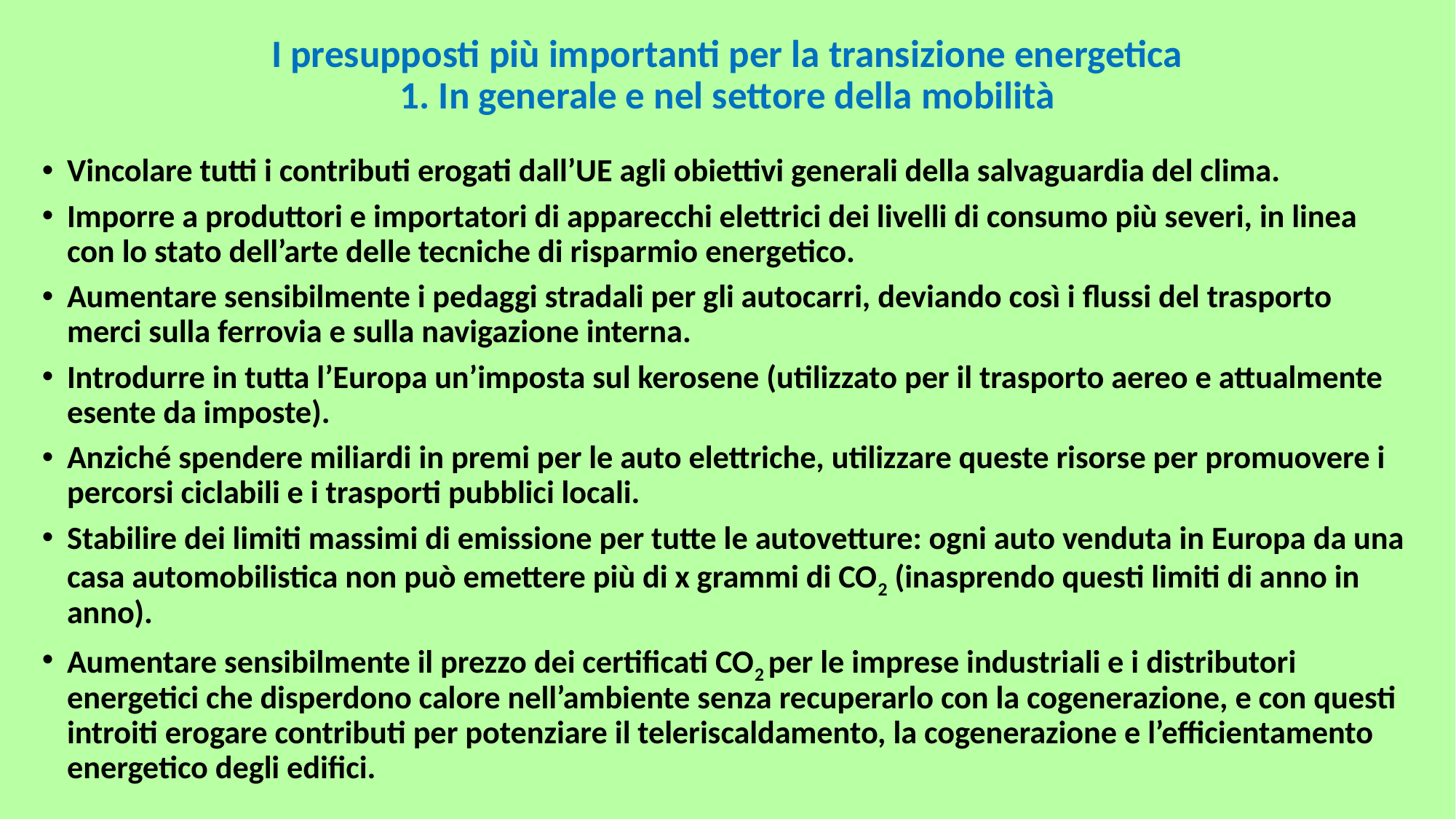

I presupposti più importanti per la transizione energetica
1. In generale e nel settore della mobilità
Vincolare tutti i contributi erogati dall’UE agli obiettivi generali della salvaguardia del clima.
Imporre a produttori e importatori di apparecchi elettrici dei livelli di consumo più severi, in linea con lo stato dell’arte delle tecniche di risparmio energetico.
Aumentare sensibilmente i pedaggi stradali per gli autocarri, deviando così i flussi del trasporto merci sulla ferrovia e sulla navigazione interna.
Introdurre in tutta l’Europa un’imposta sul kerosene (utilizzato per il trasporto aereo e attualmente esente da imposte).
Anziché spendere miliardi in premi per le auto elettriche, utilizzare queste risorse per promuovere i percorsi ciclabili e i trasporti pubblici locali.
Stabilire dei limiti massimi di emissione per tutte le autovetture: ogni auto venduta in Europa da una casa automobilistica non può emettere più di x grammi di CO2 (inasprendo questi limiti di anno in anno).
Aumentare sensibilmente il prezzo dei certificati CO2 per le imprese industriali e i distributori energetici che disperdono calore nell’ambiente senza recuperarlo con la cogenerazione, e con questi introiti erogare contributi per potenziare il teleriscaldamento, la cogenerazione e l’efficientamento energetico degli edifici.